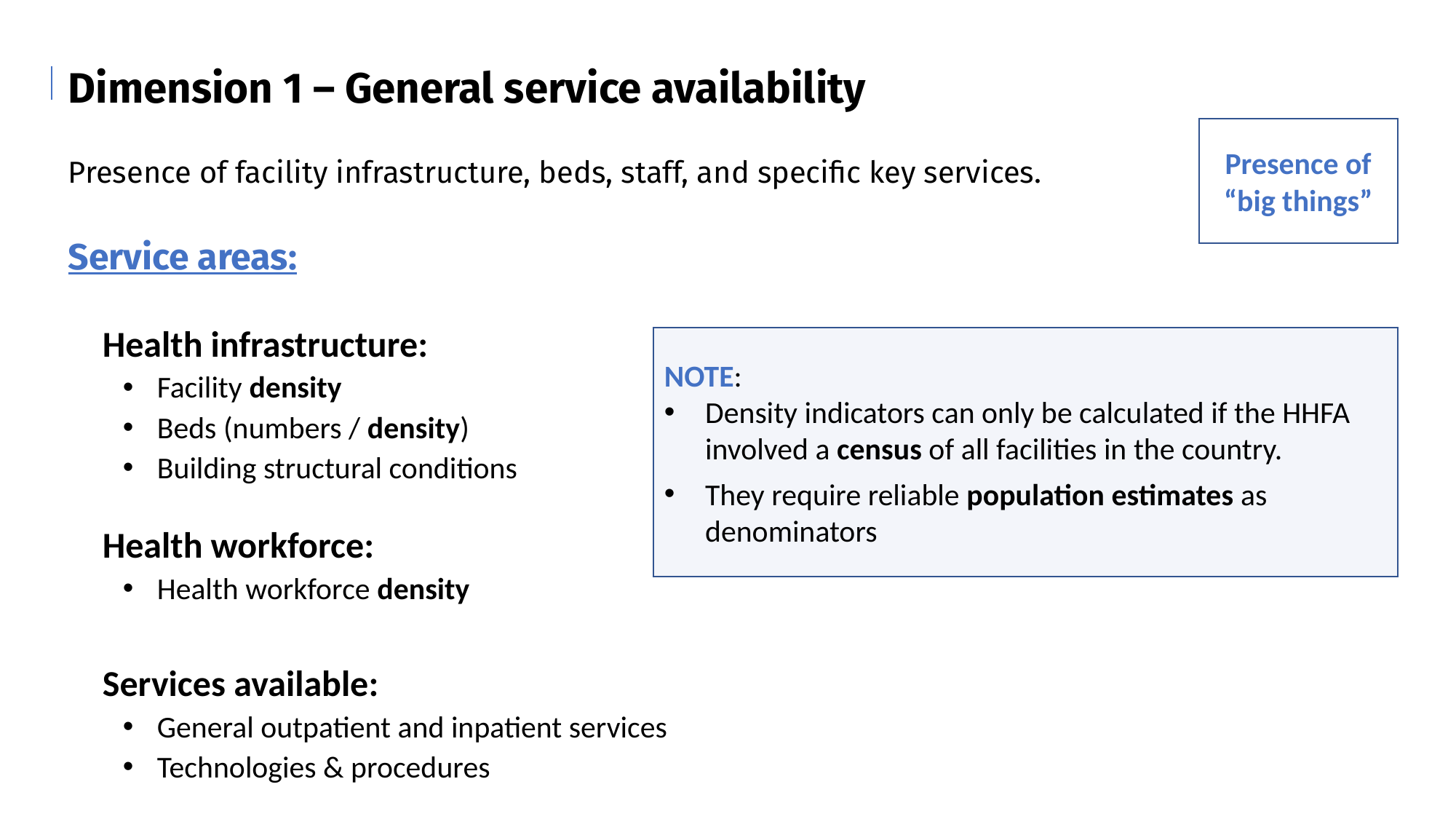

Dimension 1 – General service availability

Presence of “big things”
Presence of facility infrastructure, beds, staff, and specific key services.

Service areas:

Health infrastructure:
Facility density
Beds (numbers / density)
Building structural conditions

Health workforce:
Health workforce density

Services available:
General outpatient and inpatient services
Technologies & procedures

NOTE:
Density indicators can only be calculated if the HHFA involved a census of all facilities in the country.
They require reliable population estimates as denominators